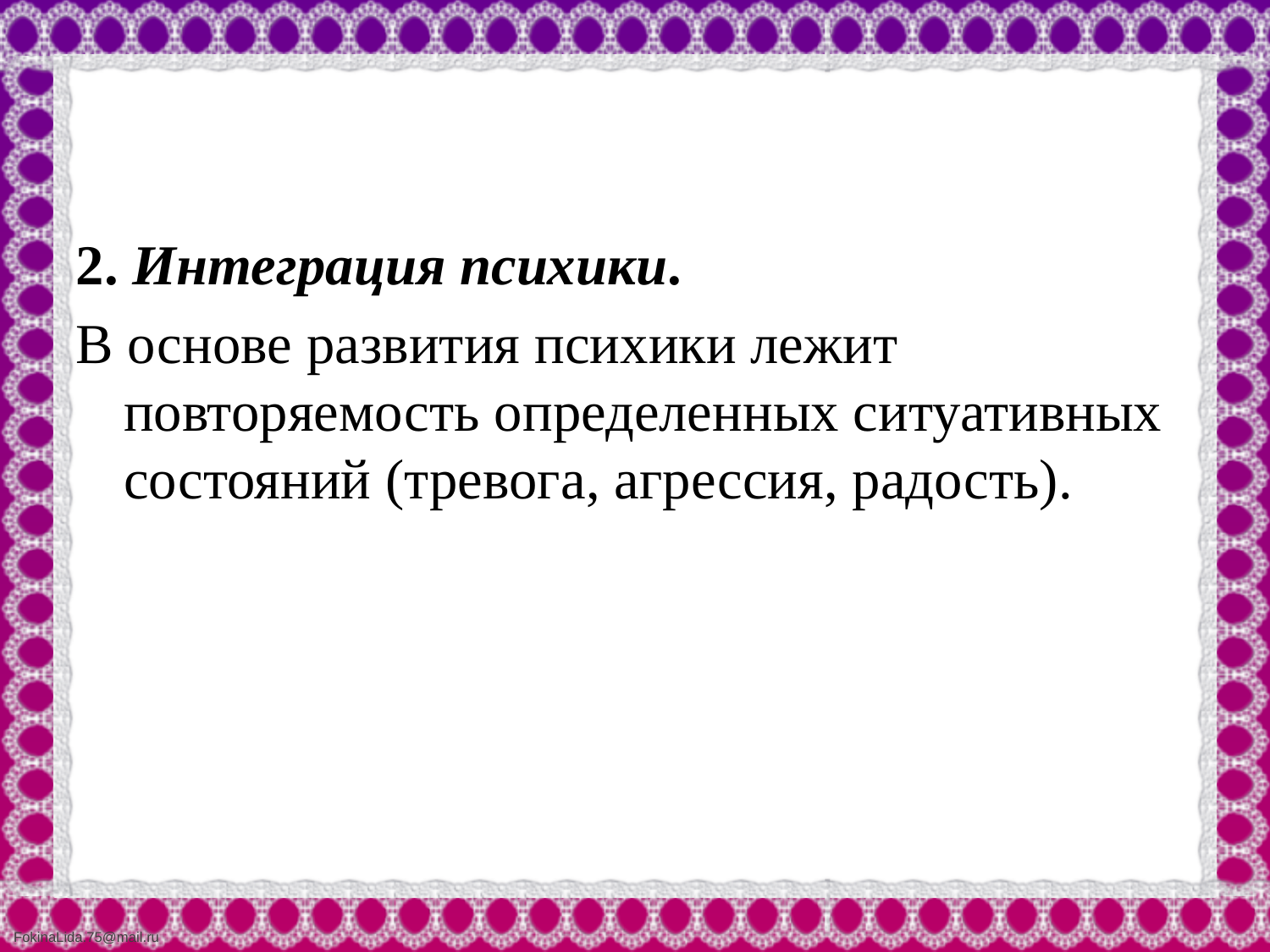

#
2. Интеграция психики.
В основе развития психики лежит повторяемость определенных ситуативных состояний (тревога, агрессия, радость).